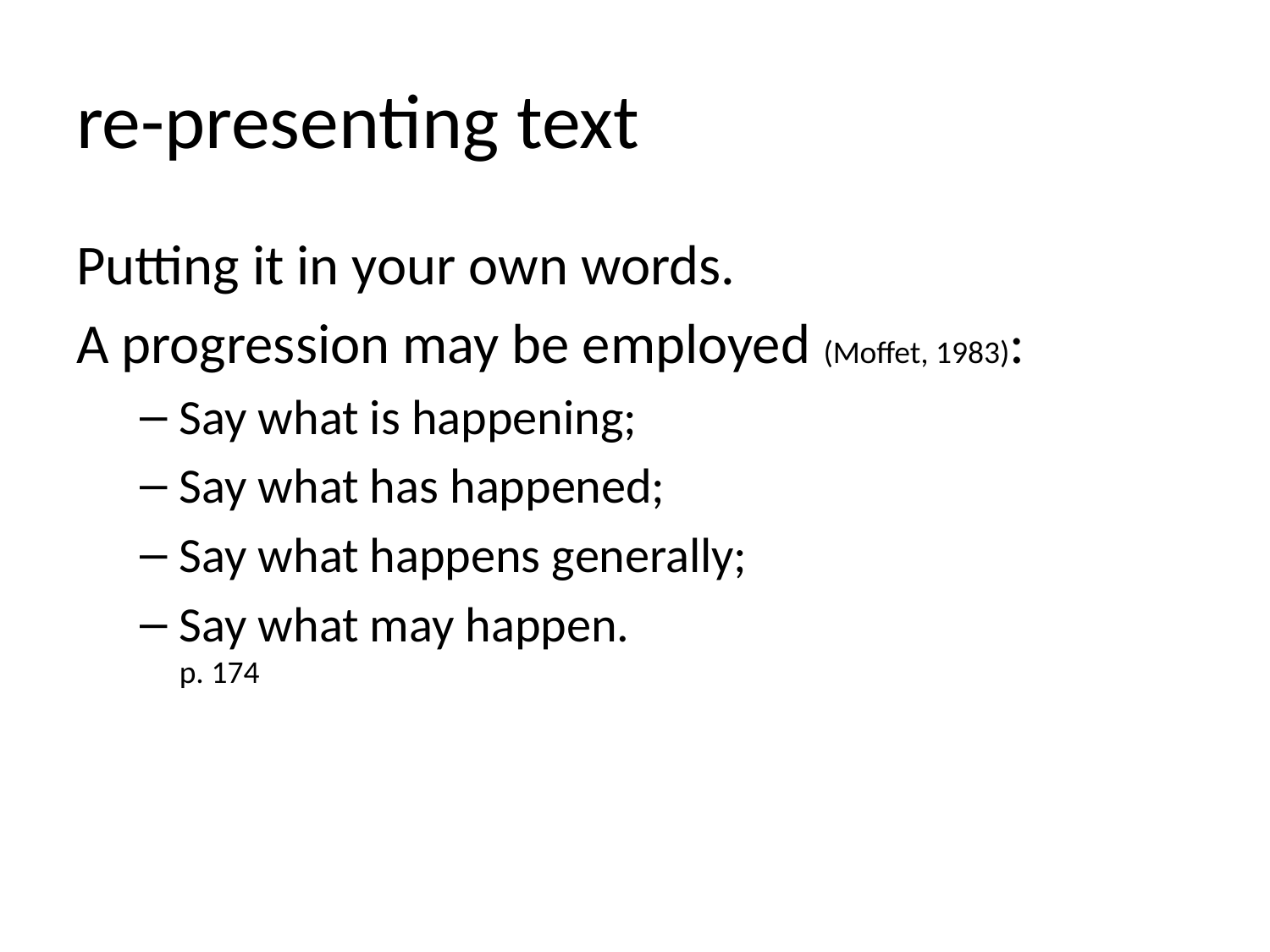

# re-presenting text
Putting it in your own words.
A progression may be employed (Moffet, 1983):
Say what is happening;
Say what has happened;
Say what happens generally;
Say what may happen.
p. 174